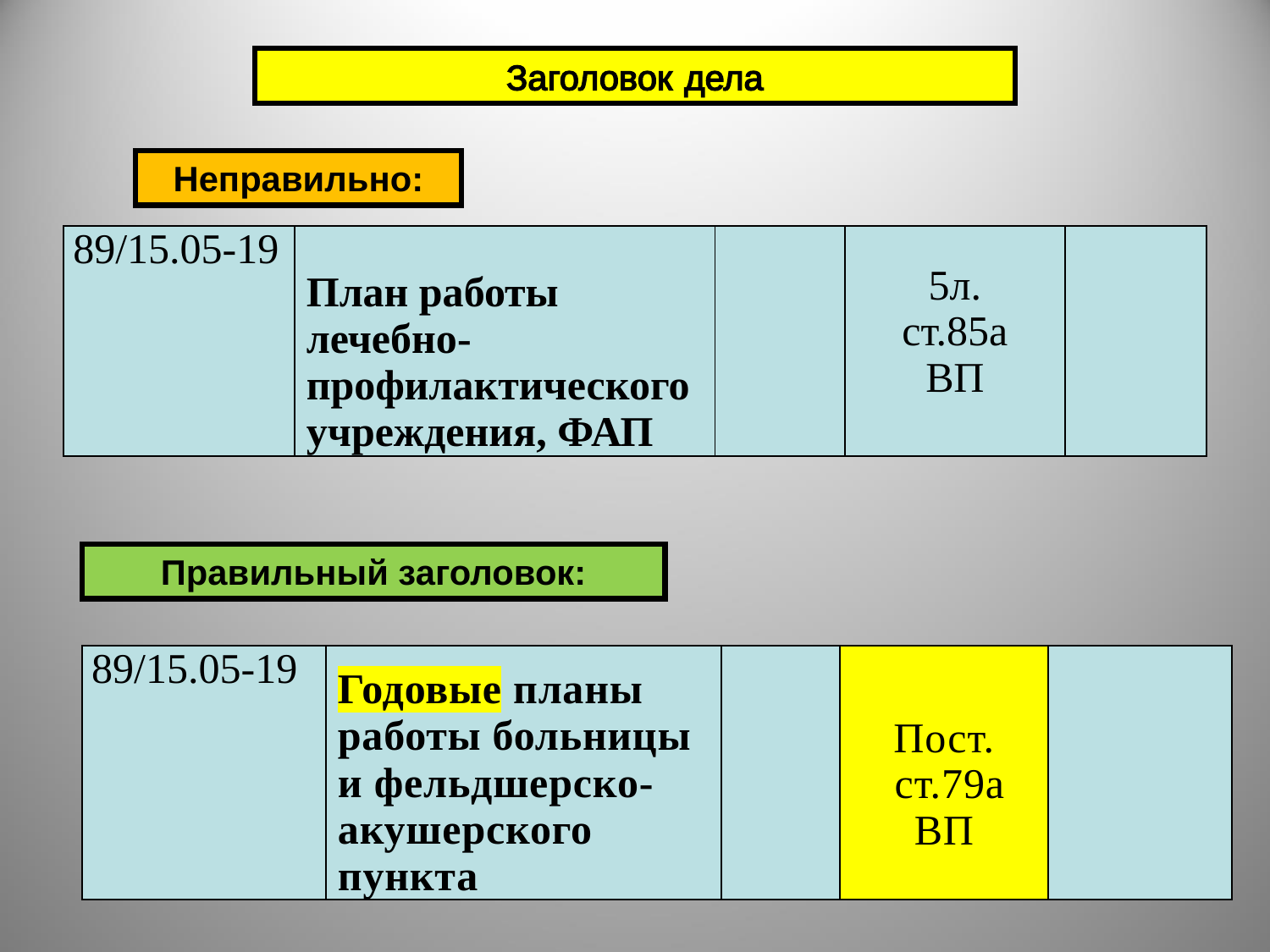

Заголовок дела
Неправильно:
| 89/15.05-19 | План работы лечебно-профилактического учреждения, ФАП |  | 5л. ст.85а ВП |  |
| --- | --- | --- | --- | --- |
Правильный заголовок:
| 89/15.05-19 | Годовые планы работы больницы и фельдшерско- акушерского пункта |  | Пост. ст.79а ВП |  |
| --- | --- | --- | --- | --- |
4